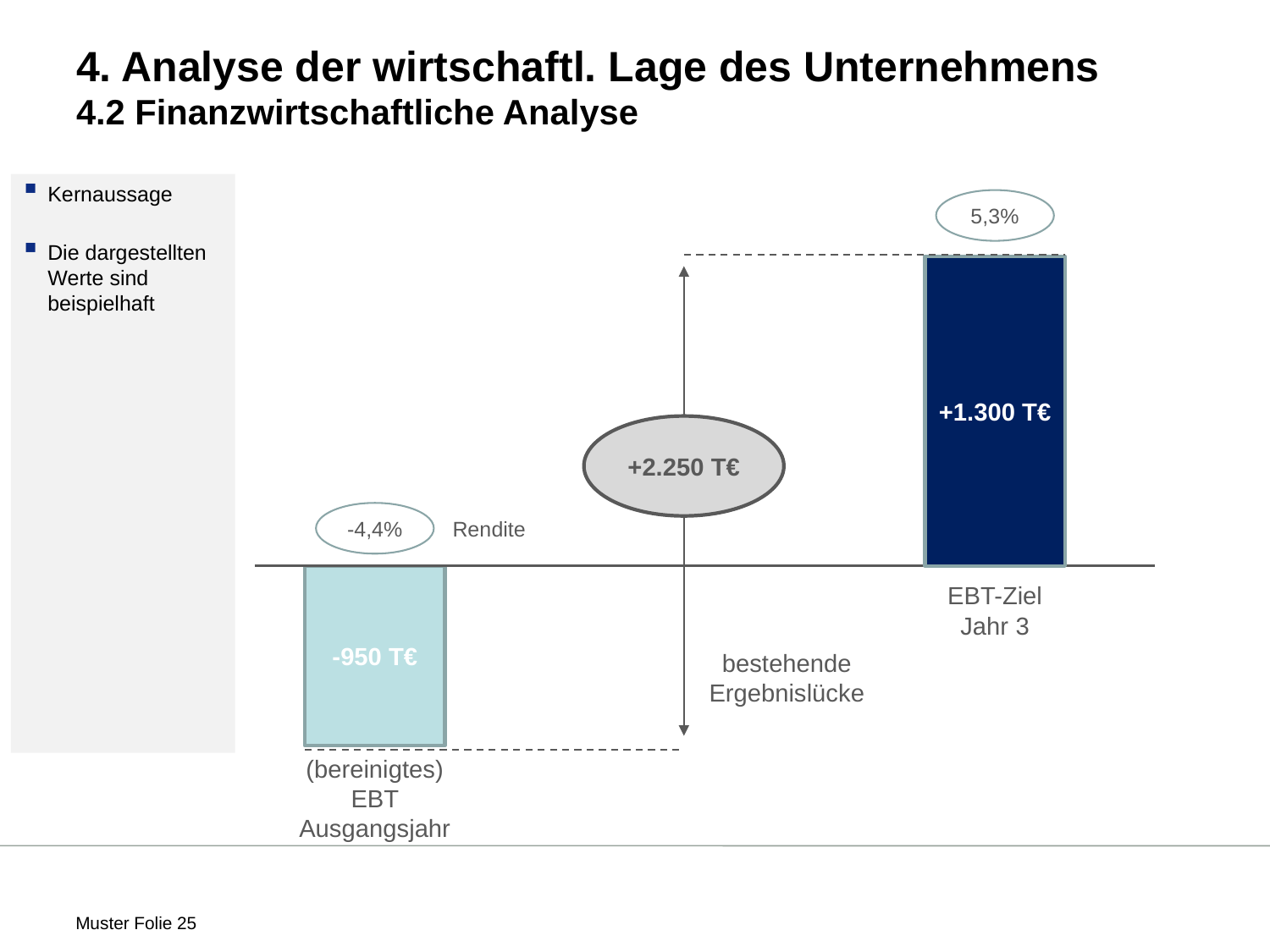

# 4. Analyse der wirtschaftl. Lage des Unternehmens 4.2 Finanzwirtschaftliche Analyse
Kernaussage

Die dargestellten Werte sind beispielhaft

5,3%
+1.300 T€
+2.250 T€
-4,4%
Rendite
-950 T€
EBT-Ziel
Jahr 3
bestehende Ergebnislücke
(bereinigtes) EBT Ausgangsjahr
 Muster Folie 25